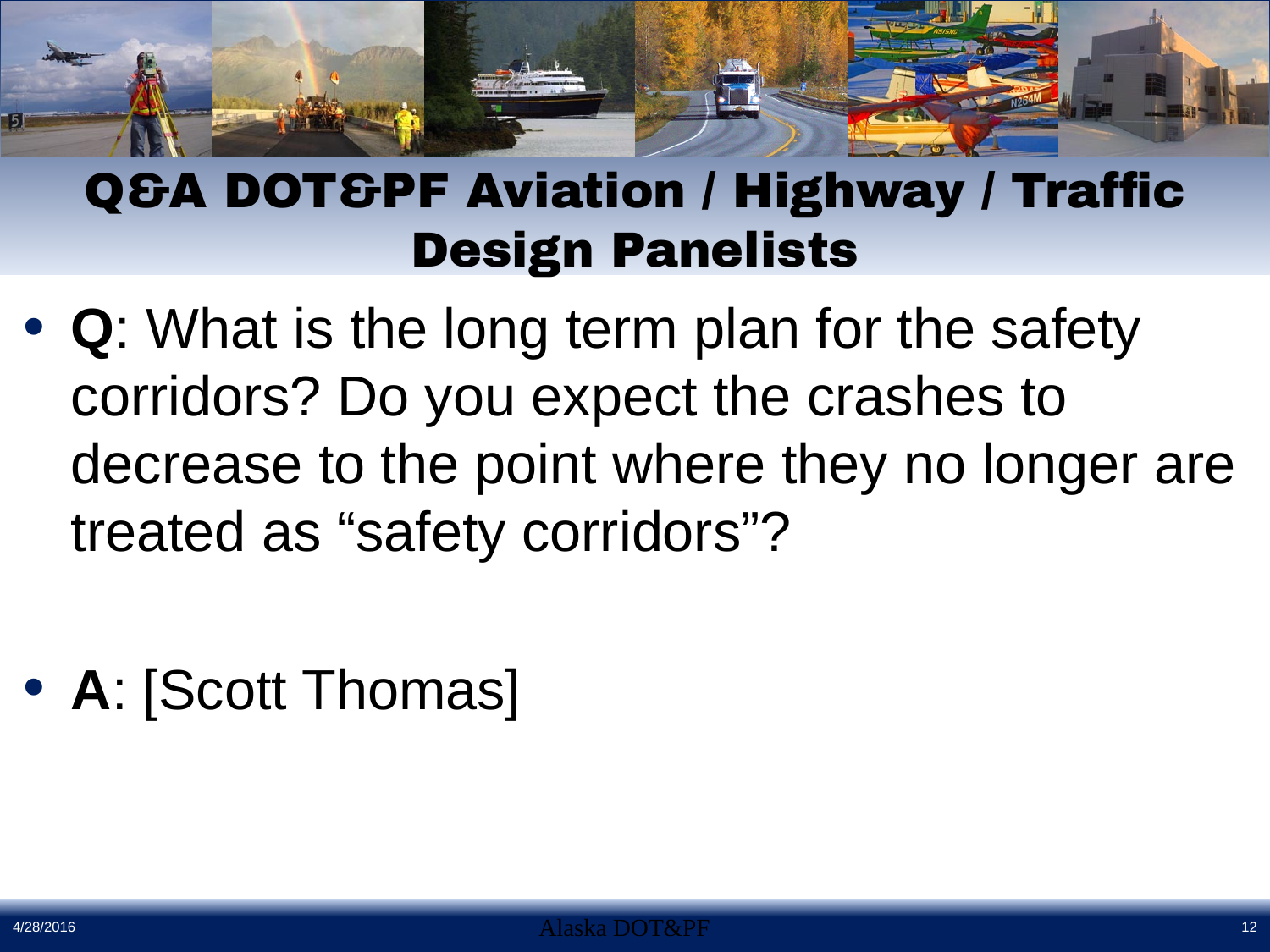

# Q&A DOT&PF Aviation / Highway / Traffic Design Panelists
Q: What is the long term plan for the safety corridors? Do you expect the crashes to decrease to the point where they no longer are treated as “safety corridors”?

A: [Scott Thomas]
4/28/2016
Alaska DOT&PF
12